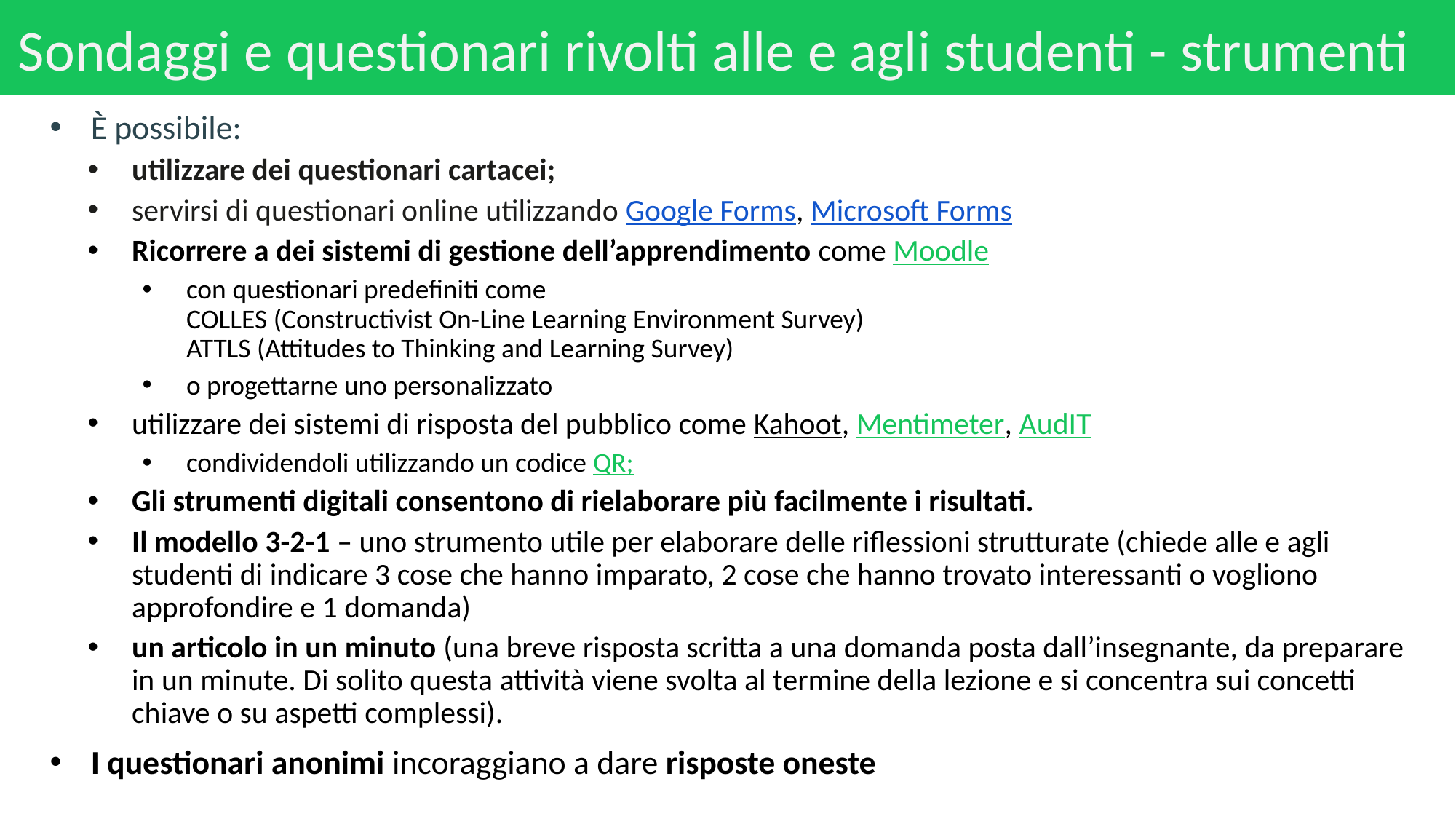

# Sondaggi e questionari rivolti alle e agli studenti - strumenti
È possibile:
utilizzare dei questionari cartacei;
servirsi di questionari online utilizzando Google Forms, Microsoft Forms
Ricorrere a dei sistemi di gestione dell’apprendimento come Moodle
con questionari predefiniti come
COLLES (Constructivist On-Line Learning Environment Survey)
ATTLS (Attitudes to Thinking and Learning Survey)
o progettarne uno personalizzato
utilizzare dei sistemi di risposta del pubblico come Kahoot, Mentimeter, AudIT
condividendoli utilizzando un codice QR;
Gli strumenti digitali consentono di rielaborare più facilmente i risultati.
Il modello 3-2-1 – uno strumento utile per elaborare delle riflessioni strutturate (chiede alle e agli studenti di indicare 3 cose che hanno imparato, 2 cose che hanno trovato interessanti o vogliono approfondire e 1 domanda)
un articolo in un minuto (una breve risposta scritta a una domanda posta dall’insegnante, da preparare in un minute. Di solito questa attività viene svolta al termine della lezione e si concentra sui concetti chiave o su aspetti complessi).
I questionari anonimi incoraggiano a dare risposte oneste